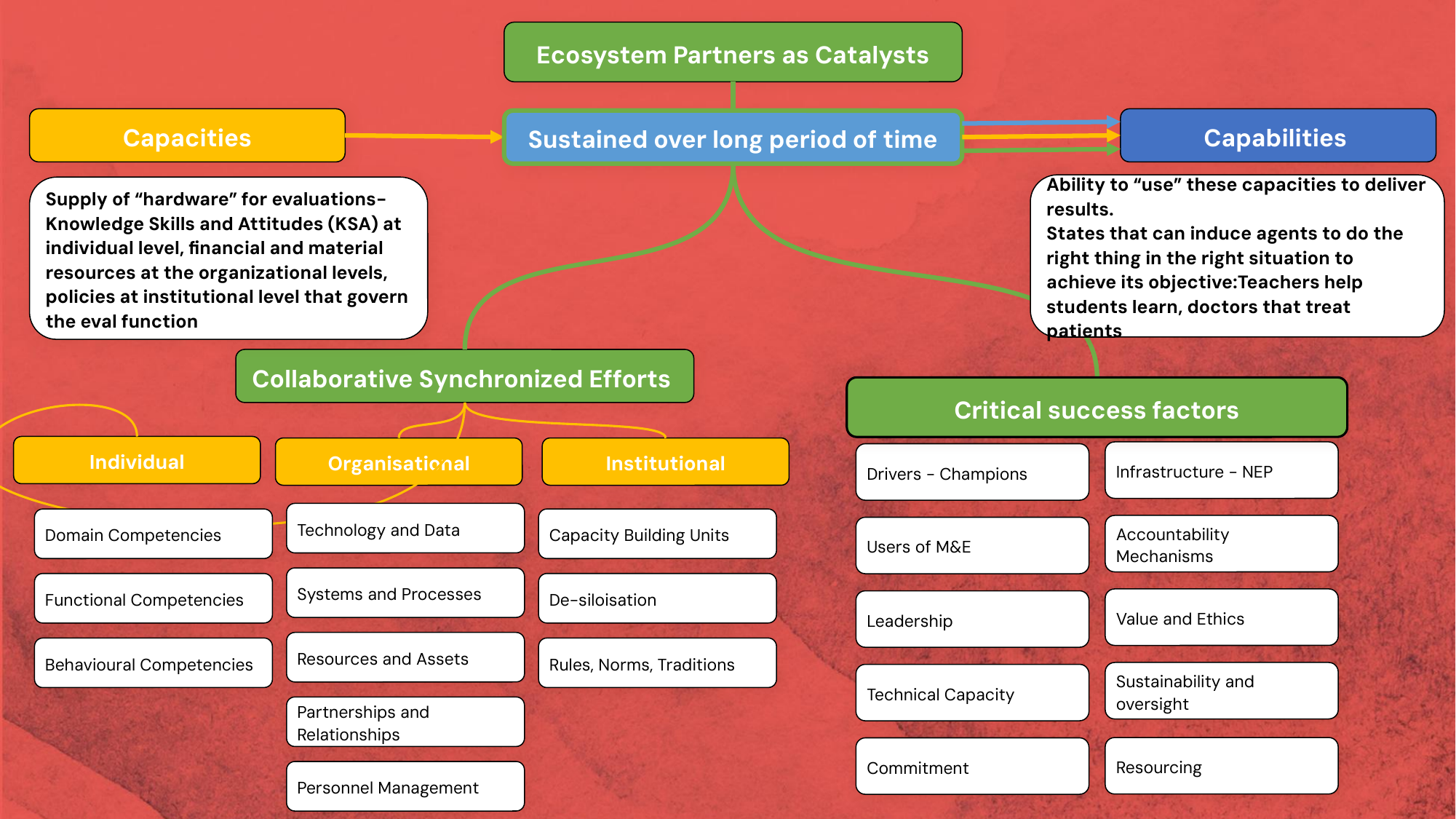

Ecosystem Partners as Catalysts
Capacities
Capabilities
Sustained over long period of time
Ability to “use” these capacities to deliver results.
States that can induce agents to do the right thing in the right situation to achieve its objective:Teachers help students learn, doctors that treat patients
Supply of “hardware” for evaluations- Knowledge Skills and Attitudes (KSA) at individual level, financial and material resources at the organizational levels, policies at institutional level that govern the eval function
Collaborative Synchronized Efforts
Critical success factors
Individual
Organisational
Institutional
Infrastructure - NEP
Drivers - Champions
Technology and Data
Domain Competencies
Capacity Building Units
Accountability Mechanisms
Users of M&E
Systems and Processes
Functional Competencies
De-siloisation
Value and Ethics
Leadership
Resources and Assets
Behavioural Competencies
Rules, Norms, Traditions
Sustainability and oversight
Technical Capacity
Partnerships and Relationships
Resourcing
Commitment
Personnel Management